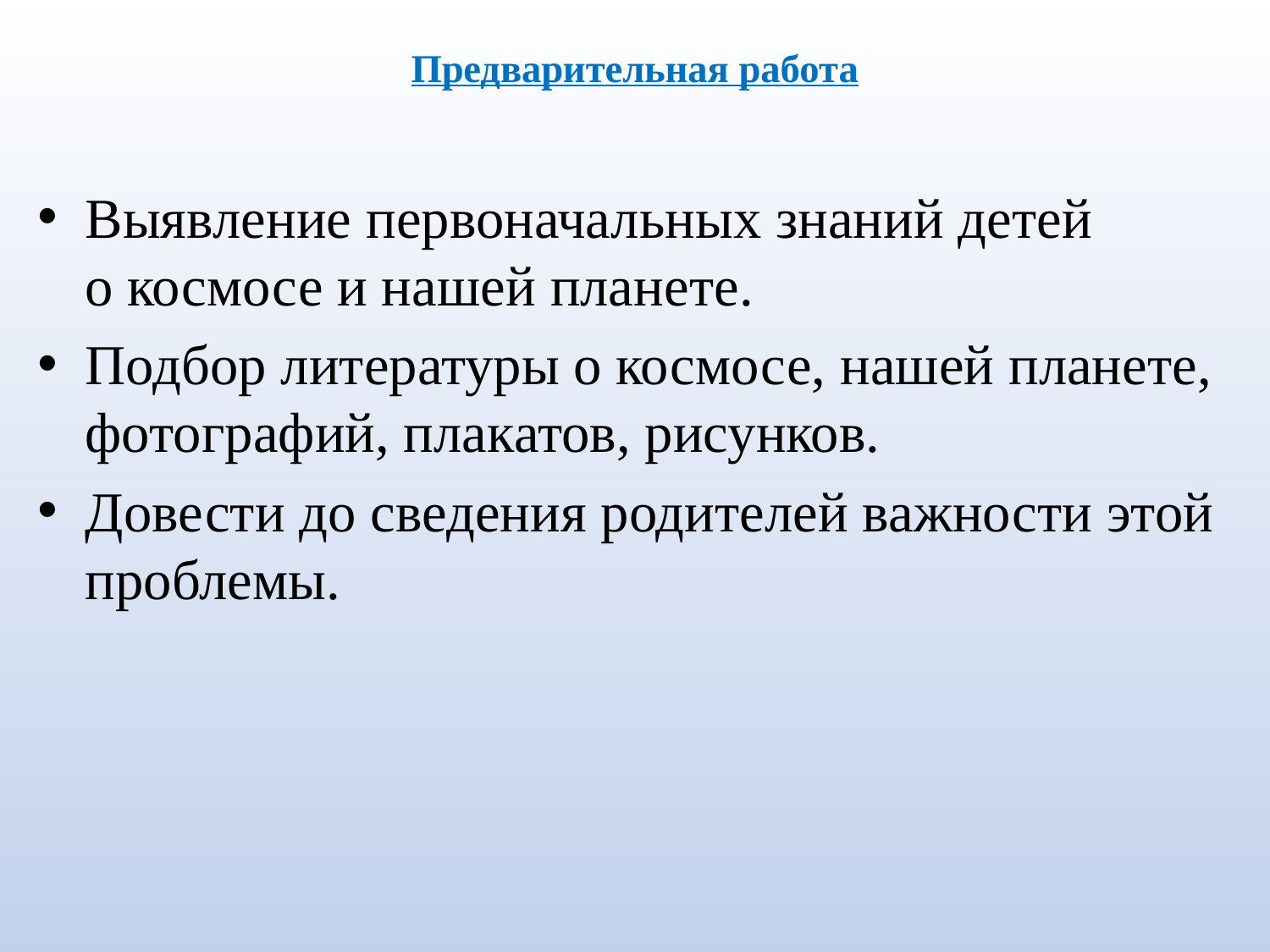

# Предварительная работа

Выявление первоначальных знаний детей о космосе и нашей планете.
Подбор литературы о космосе, нашей планете, фотографий, плакатов, рисунков.
Довести до сведения родителей важности этой проблемы.